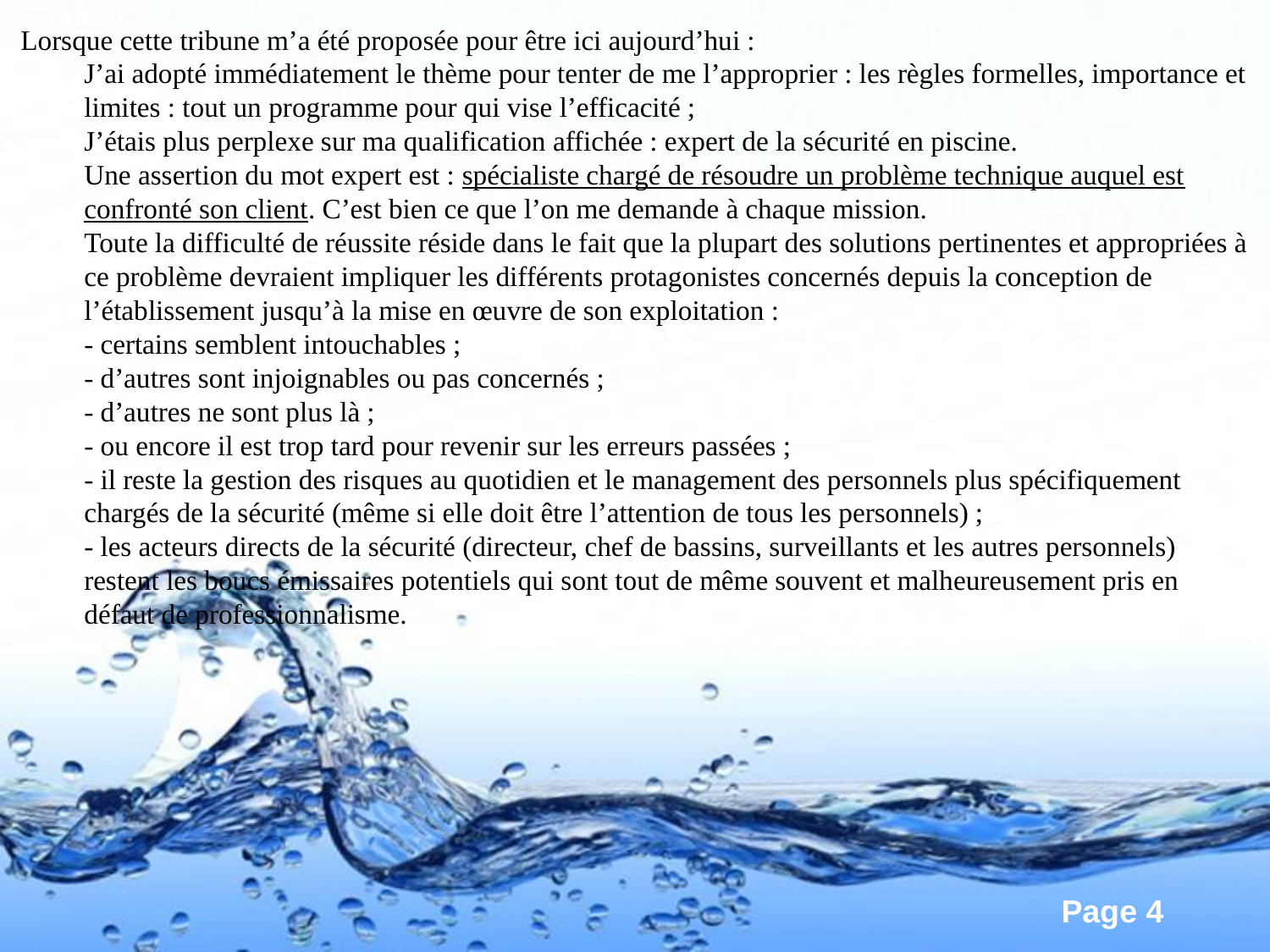

Lorsque cette tribune m’a été proposée pour être ici aujourd’hui :
J’ai adopté immédiatement le thème pour tenter de me l’approprier : les règles formelles, importance et limites : tout un programme pour qui vise l’efficacité ;
J’étais plus perplexe sur ma qualification affichée : expert de la sécurité en piscine.
Une assertion du mot expert est : spécialiste chargé de résoudre un problème technique auquel est confronté son client. C’est bien ce que l’on me demande à chaque mission.
Toute la difficulté de réussite réside dans le fait que la plupart des solutions pertinentes et appropriées à ce problème devraient impliquer les différents protagonistes concernés depuis la conception de l’établissement jusqu’à la mise en œuvre de son exploitation :
- certains semblent intouchables ;
- d’autres sont injoignables ou pas concernés ;
- d’autres ne sont plus là ;
- ou encore il est trop tard pour revenir sur les erreurs passées ;
- il reste la gestion des risques au quotidien et le management des personnels plus spécifiquement chargés de la sécurité (même si elle doit être l’attention de tous les personnels) ;
- les acteurs directs de la sécurité (directeur, chef de bassins, surveillants et les autres personnels) restent les boucs émissaires potentiels qui sont tout de même souvent et malheureusement pris en défaut de professionnalisme.